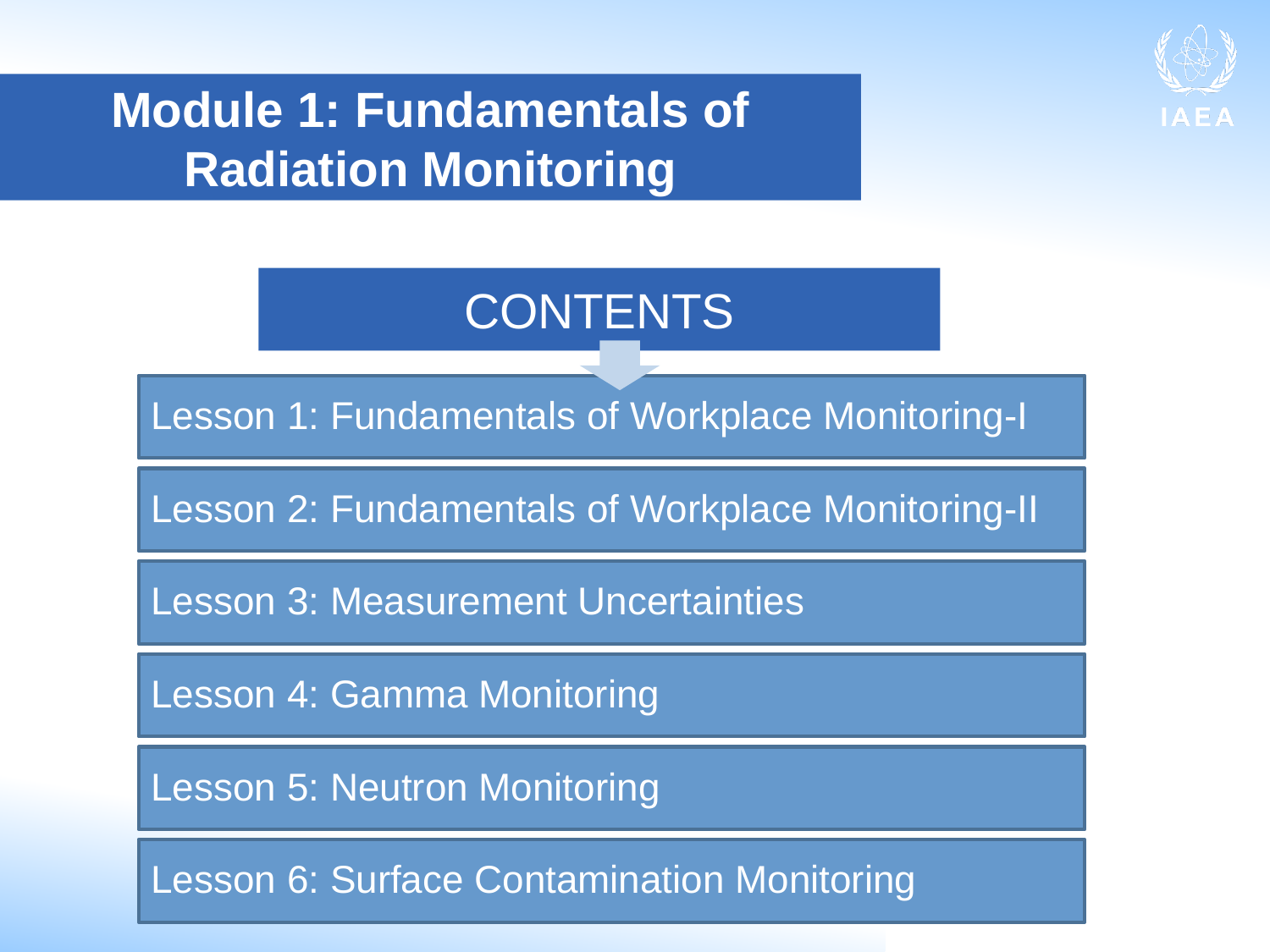

Module 1: Fundamentals of Radiation Monitoring
CONTENTS

Lesson 1: Fundamentals of Workplace Monitoring-I
Lesson 2: Fundamentals of Workplace Monitoring-II
Lesson 3: Measurement Uncertainties
Lesson 4: Gamma Monitoring
Lesson 5: Neutron Monitoring
Lesson 6: Surface Contamination Monitoring